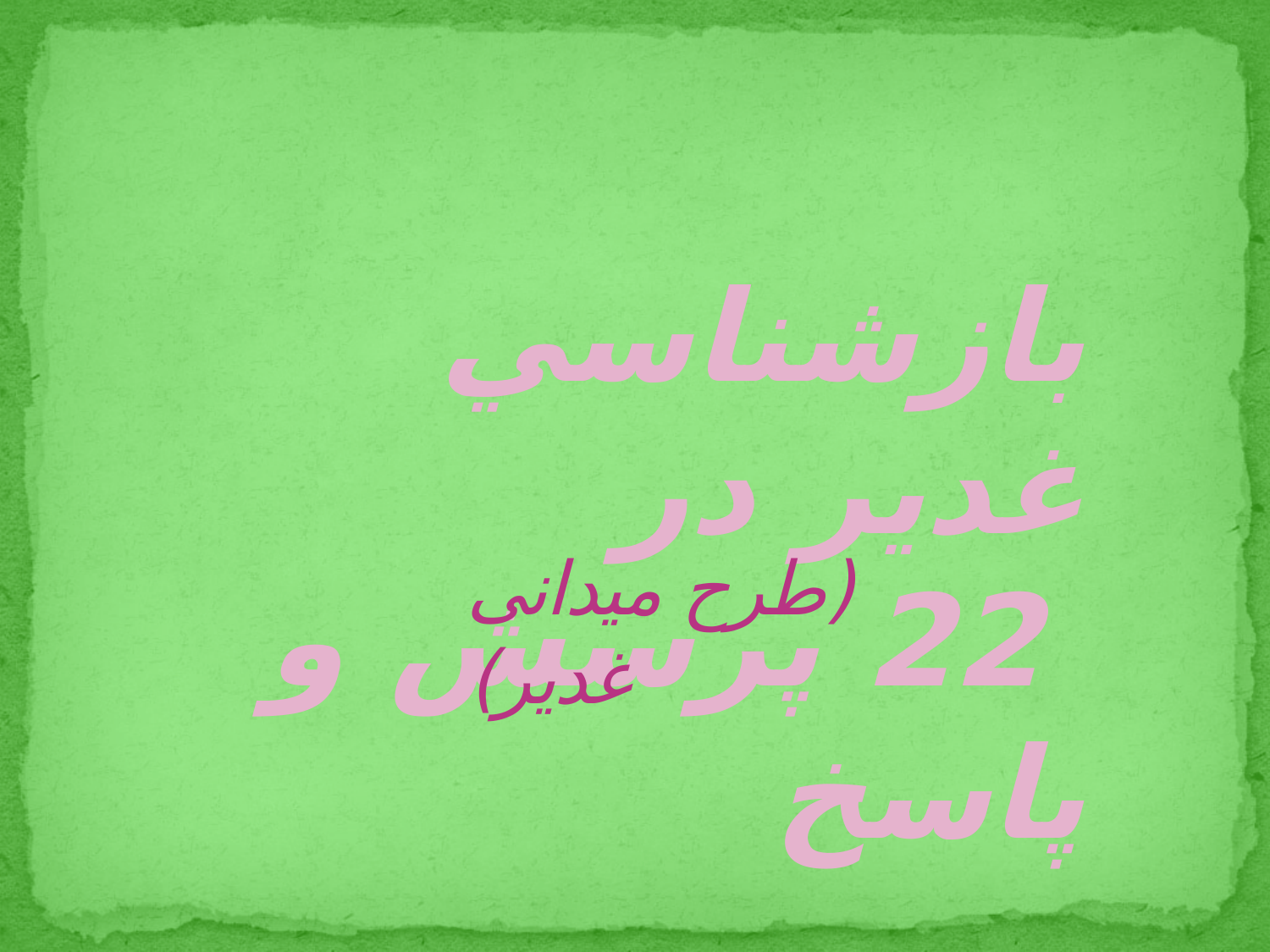

بازشناسي غدير در
 22 پرسش و پاسخ
# (طرح میدانی غدیر)